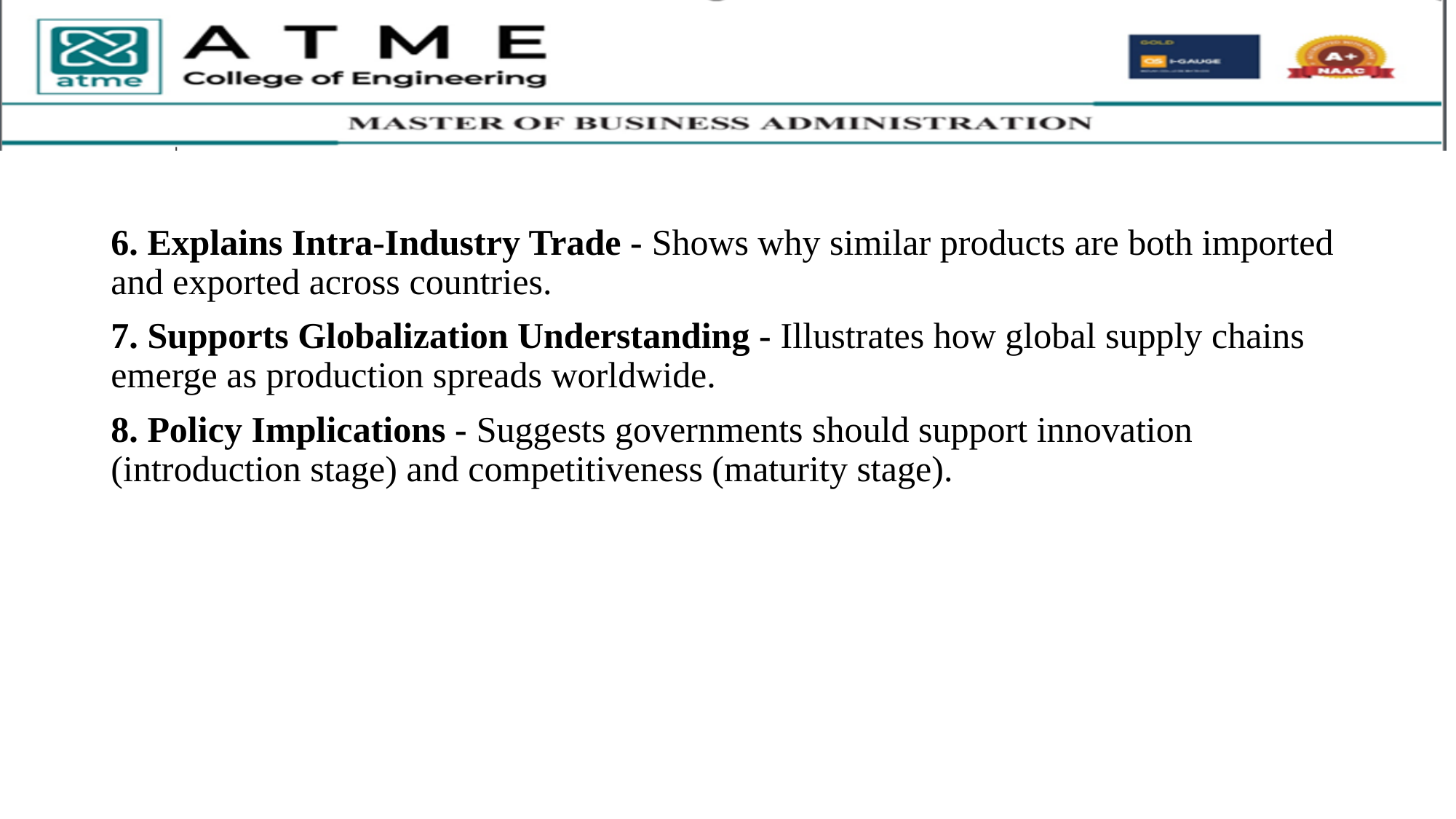

6. Explains Intra-Industry Trade - Shows why similar products are both imported and exported across countries.
7. Supports Globalization Understanding - Illustrates how global supply chains emerge as production spreads worldwide.
8. Policy Implications - Suggests governments should support innovation (introduction stage) and competitiveness (maturity stage).